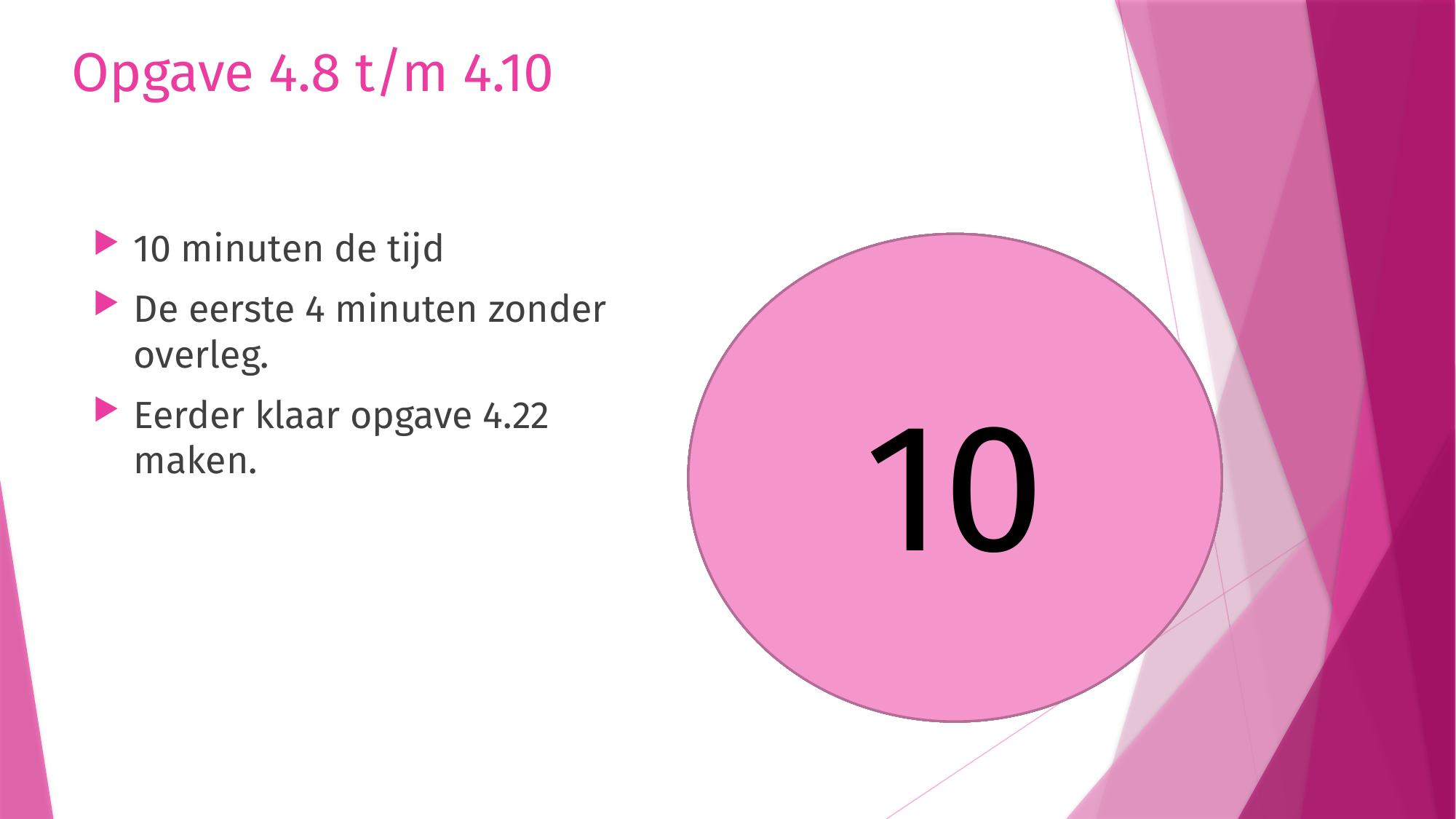

# Opgave 4.8 t/m 4.10
10 minuten de tijd
De eerste 4 minuten zonder overleg.
Eerder klaar opgave 4.22 maken.
10
8
9
5
6
7
4
3
1
2